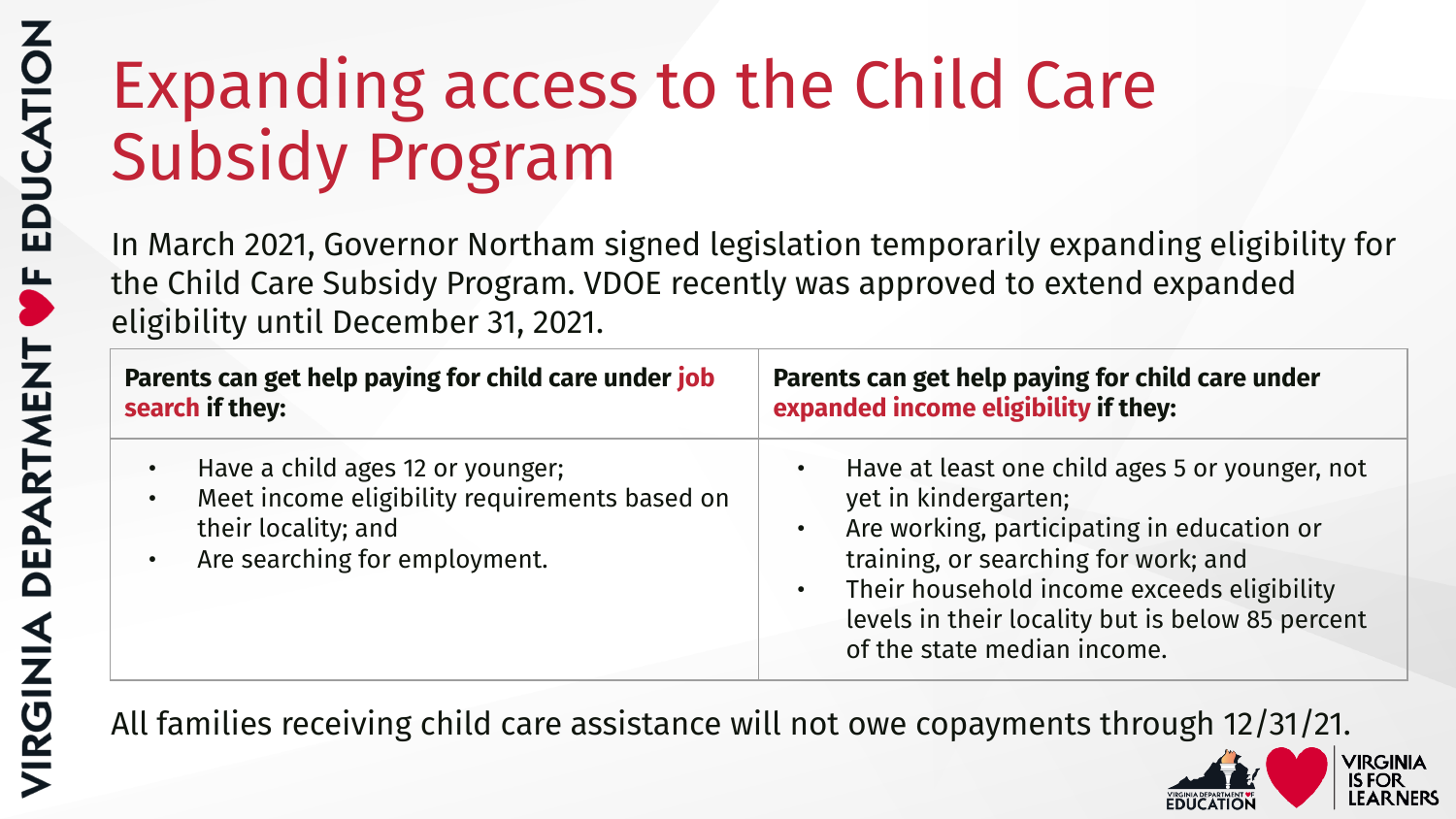

# Expanding access to the Child Care Subsidy Program
In March 2021, Governor Northam signed legislation temporarily expanding eligibility for the Child Care Subsidy Program. VDOE recently was approved to extend expanded eligibility until December 31, 2021.

All families receiving child care assistance will not owe copayments through 12/31/21.

| Parents can get help paying for child care under job search if they: | Parents can get help paying for child care under expanded income eligibility if they: |
| --- | --- |
| Have a child ages 12 or younger; Meet income eligibility requirements based on their locality; and Are searching for employment. | Have at least one child ages 5 or younger, not yet in kindergarten; Are working, participating in education or training, or searching for work; and Their household income exceeds eligibility levels in their locality but is below 85 percent of the state median income. |